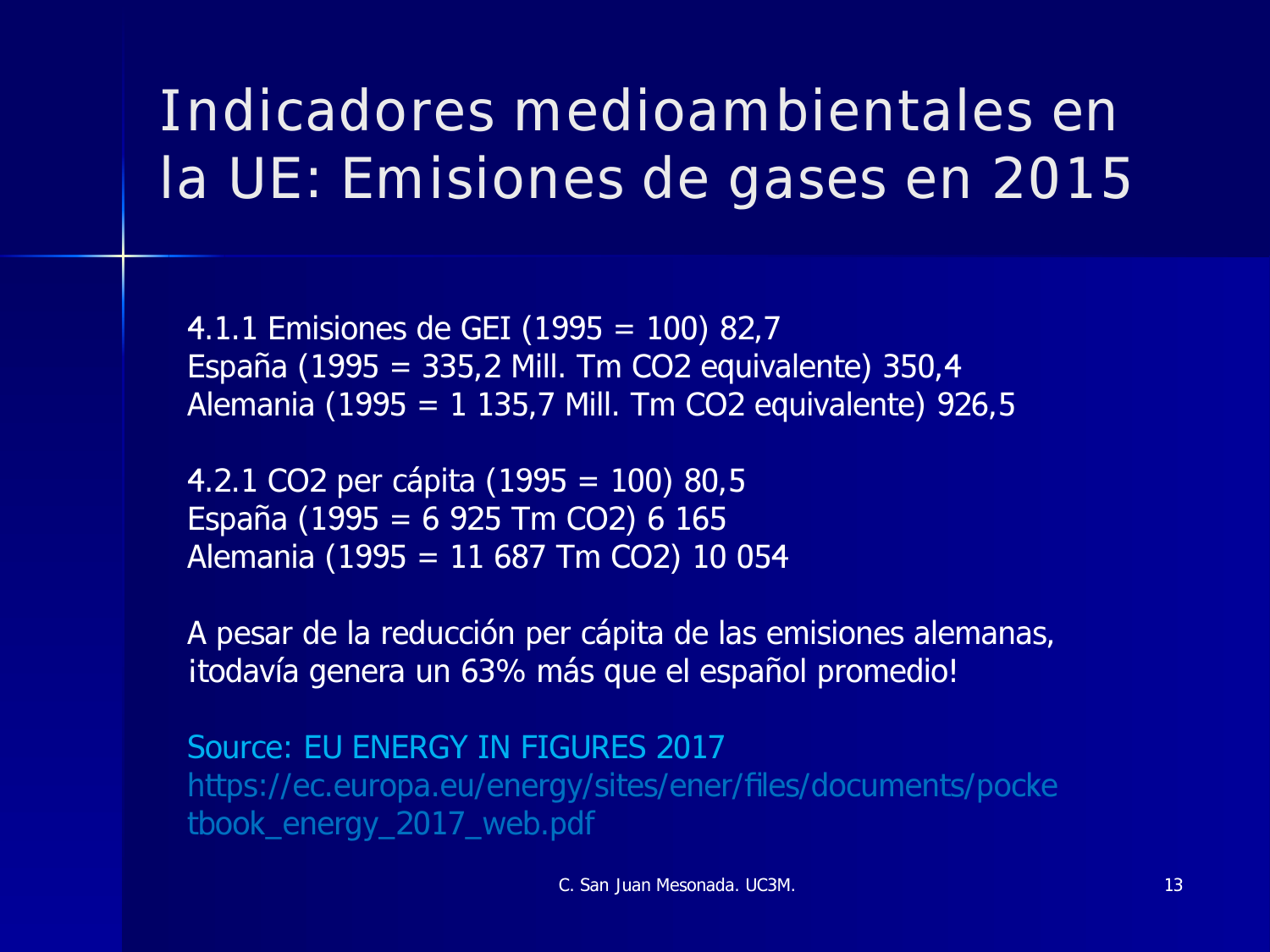

# Indicadores medioambientales en la UE: Emisiones de gases en 2015
4.1.1 Emisiones de GEI (1995 = 100) 82,7
España (1995 = 335,2 Mill. Tm CO2 equivalente) 350,4
Alemania (1995 = 1 135,7 Mill. Tm CO2 equivalente) 926,5

4.2.1 CO2 per cápita (1995 = 100) 80,5
España (1995 = 6 925 Tm CO2) 6 165
Alemania (1995 = 11 687 Tm CO2) 10 054

A pesar de la reducción per cápita de las emisiones alemanas, ¡todavía genera un 63% más que el español promedio!

Source: EU ENERGY IN FIGURES 2017 https://ec.europa.eu/energy/sites/ener/files/documents/pocketbook_energy_2017_web.pdf

C. San Juan Mesonada. UC3M.
13